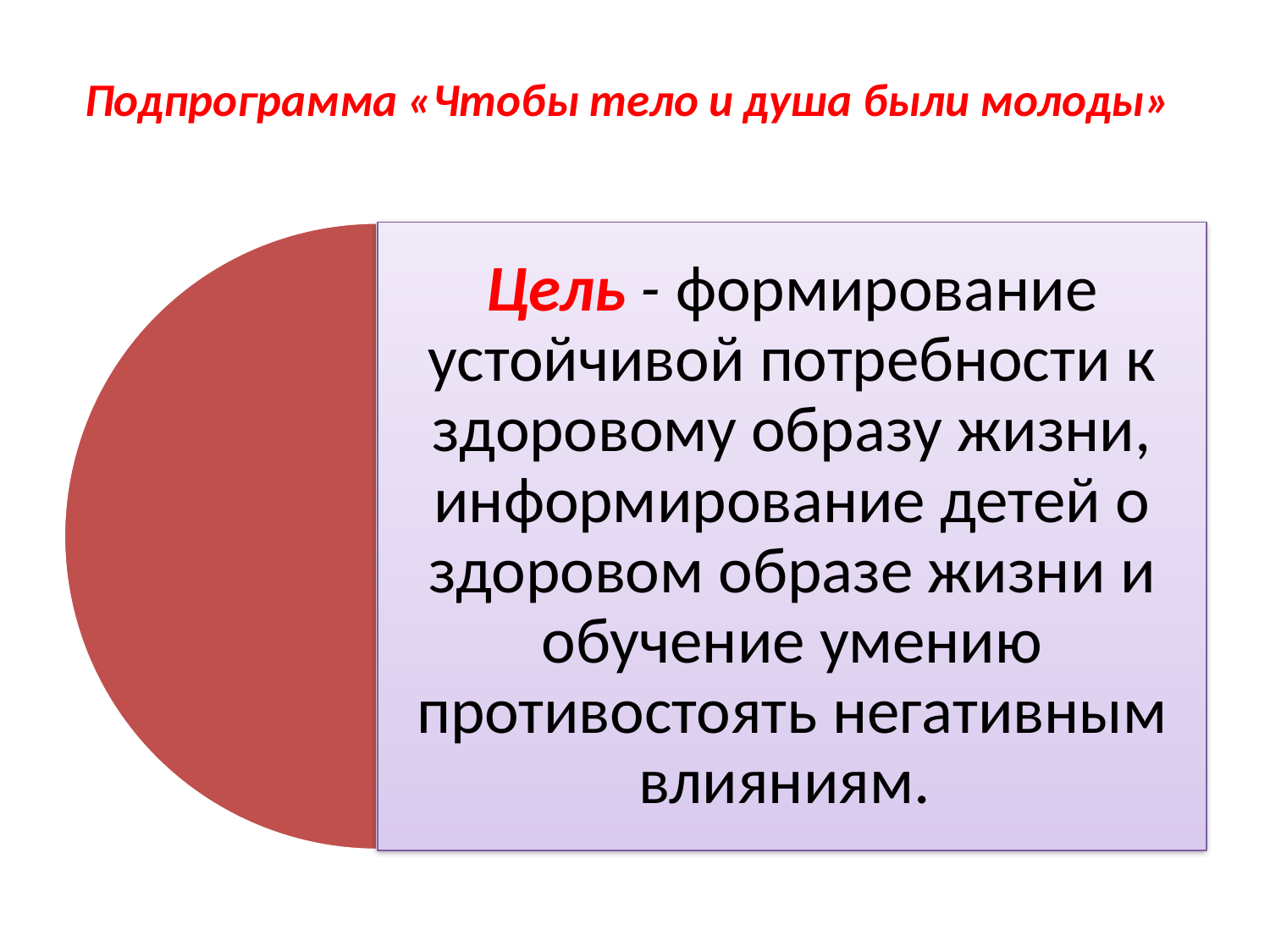

# Подпрограмма «Чтобы тело и душа были молоды»
Цель - формирование устойчивой потребности к здоровому образу жизни, информирование детей о здоровом образе жизни и обучение умению противостоять негативным влияниям.